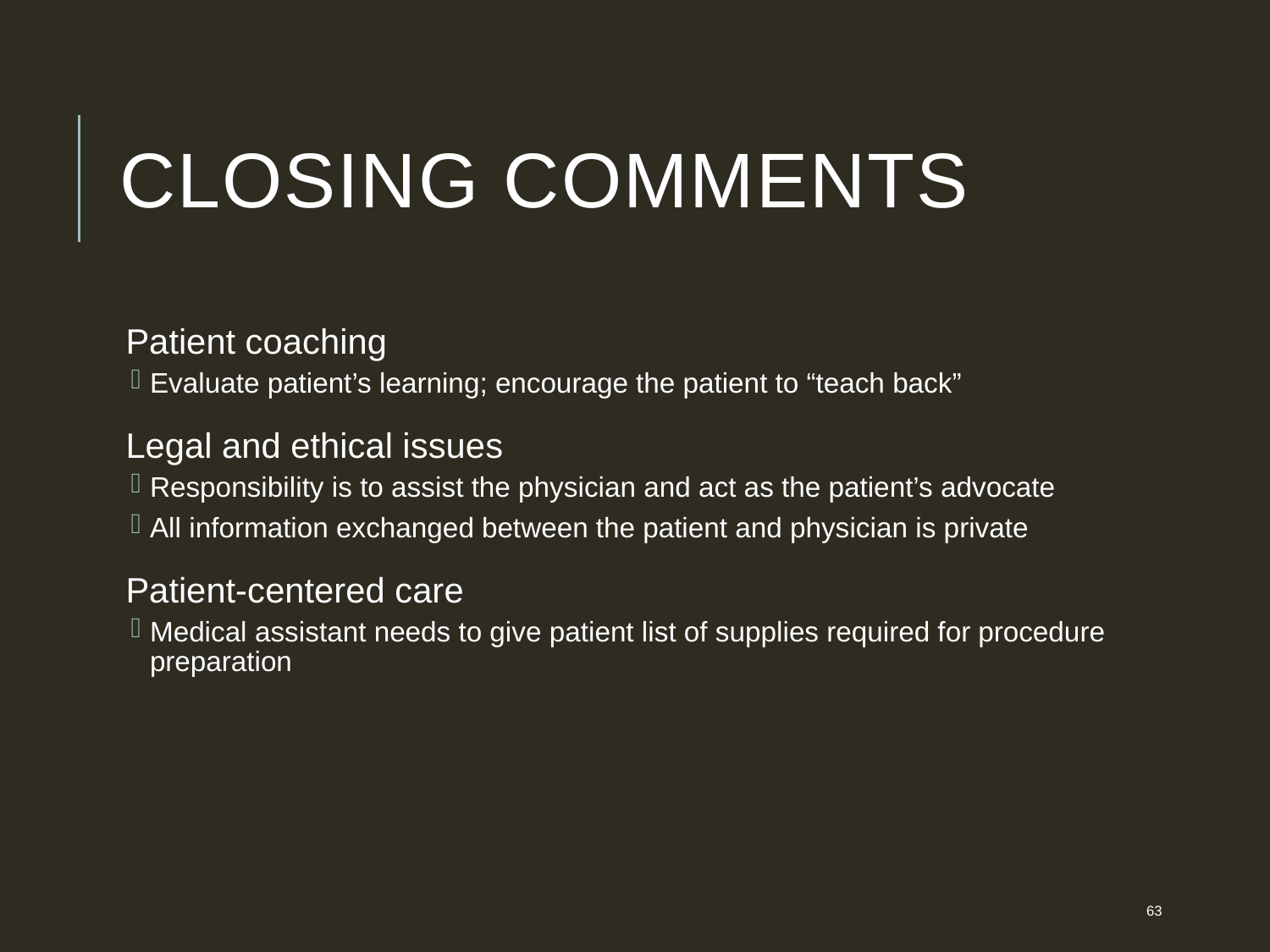

# Closing Comments
Patient coaching
Evaluate patient’s learning; encourage the patient to “teach back”
Legal and ethical issues
Responsibility is to assist the physician and act as the patient’s advocate
All information exchanged between the patient and physician is private
Patient-centered care
Medical assistant needs to give patient list of supplies required for procedure preparation
 63